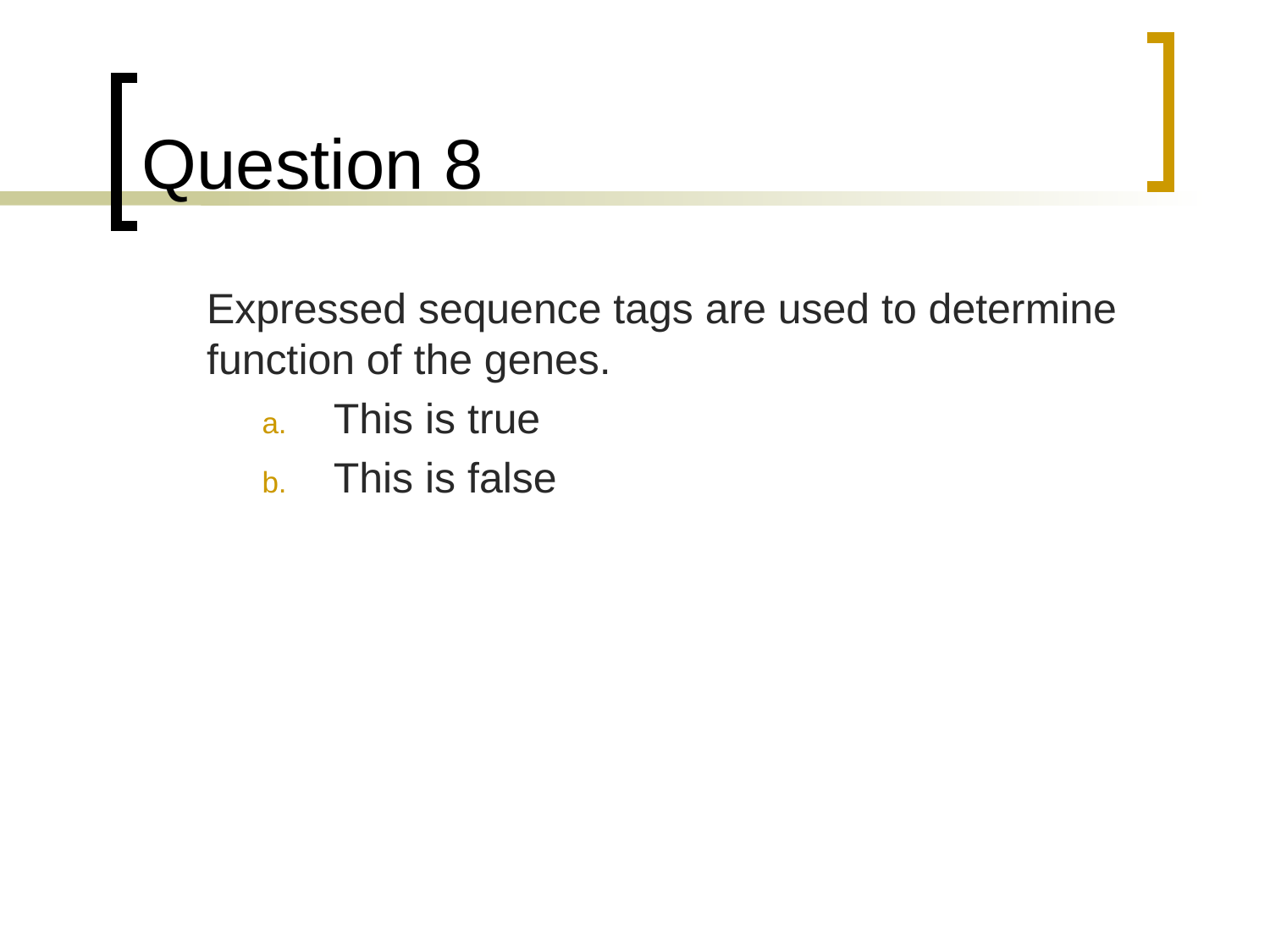

# Question 8
	Expressed sequence tags are used to determine function of the genes.
This is true
This is false